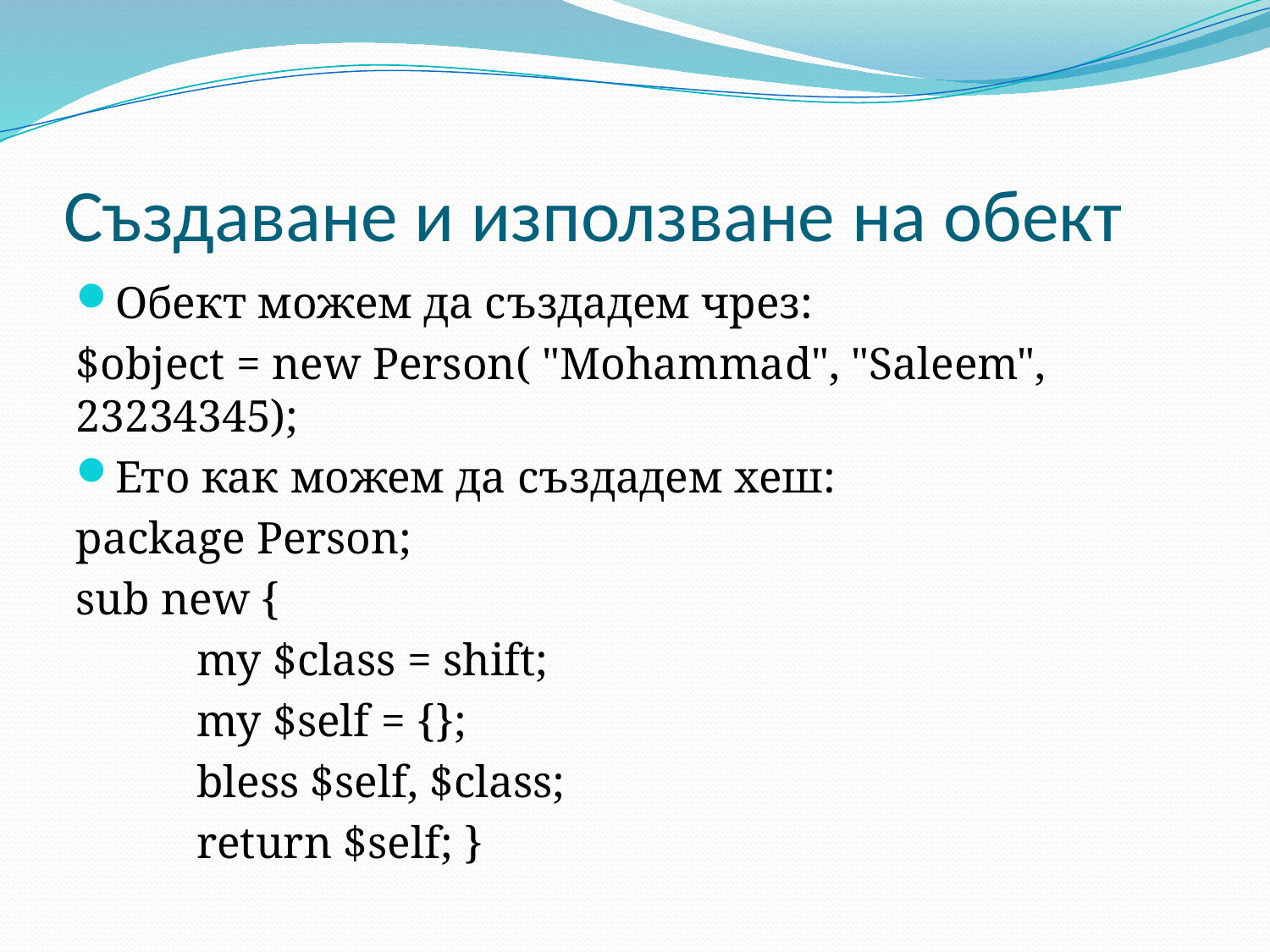

# Създаване и използване на обект
Обект можем да създадем чрез:
$object = new Person( "Mohammad", "Saleem", 23234345);
Ето как можем да създадем хеш:
package Person;
sub new {
	my $class = shift;
	my $self = {};
	bless $self, $class;
	return $self; }